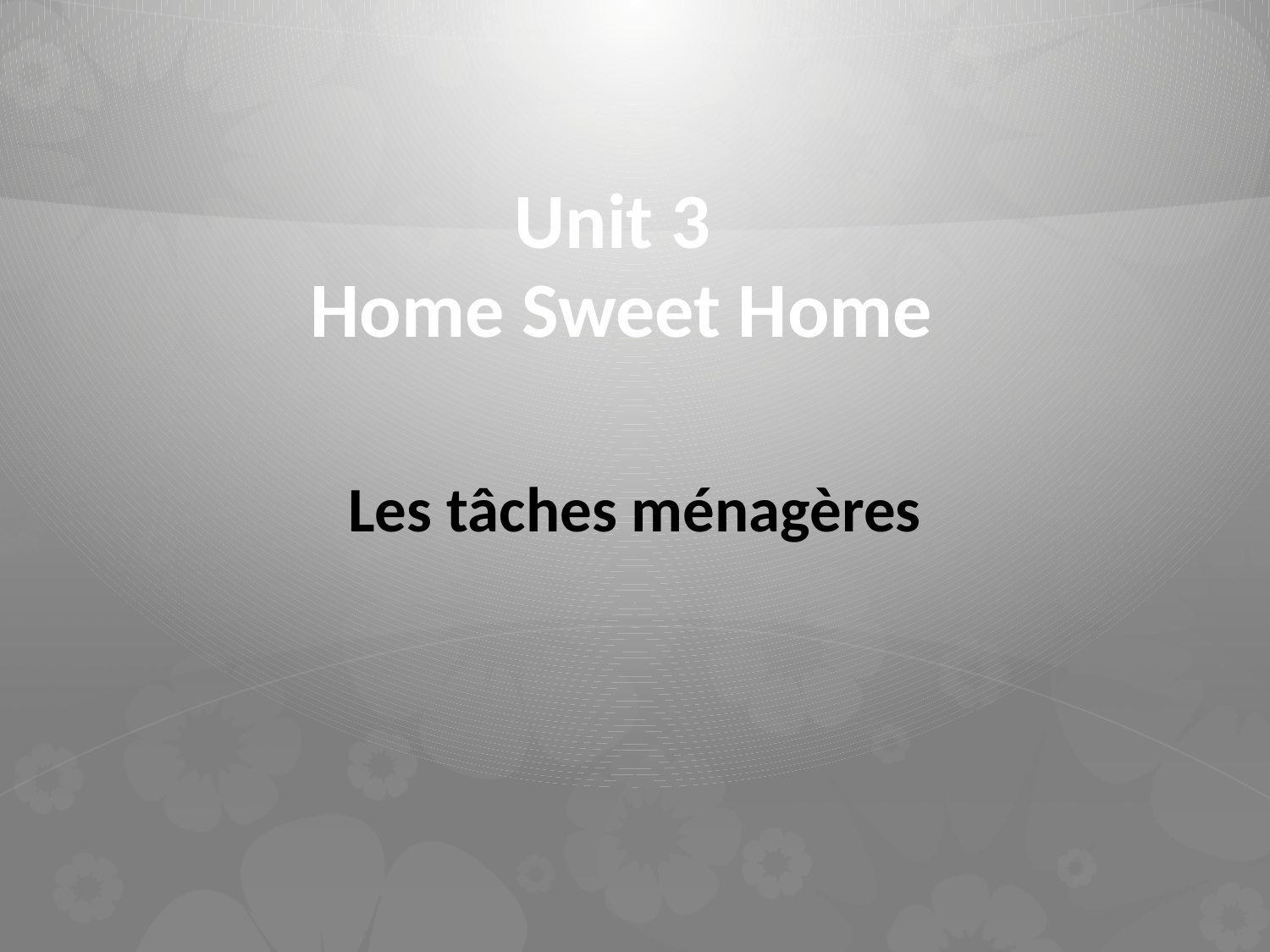

# Unit 3 Home Sweet Home
Les tâches ménagères